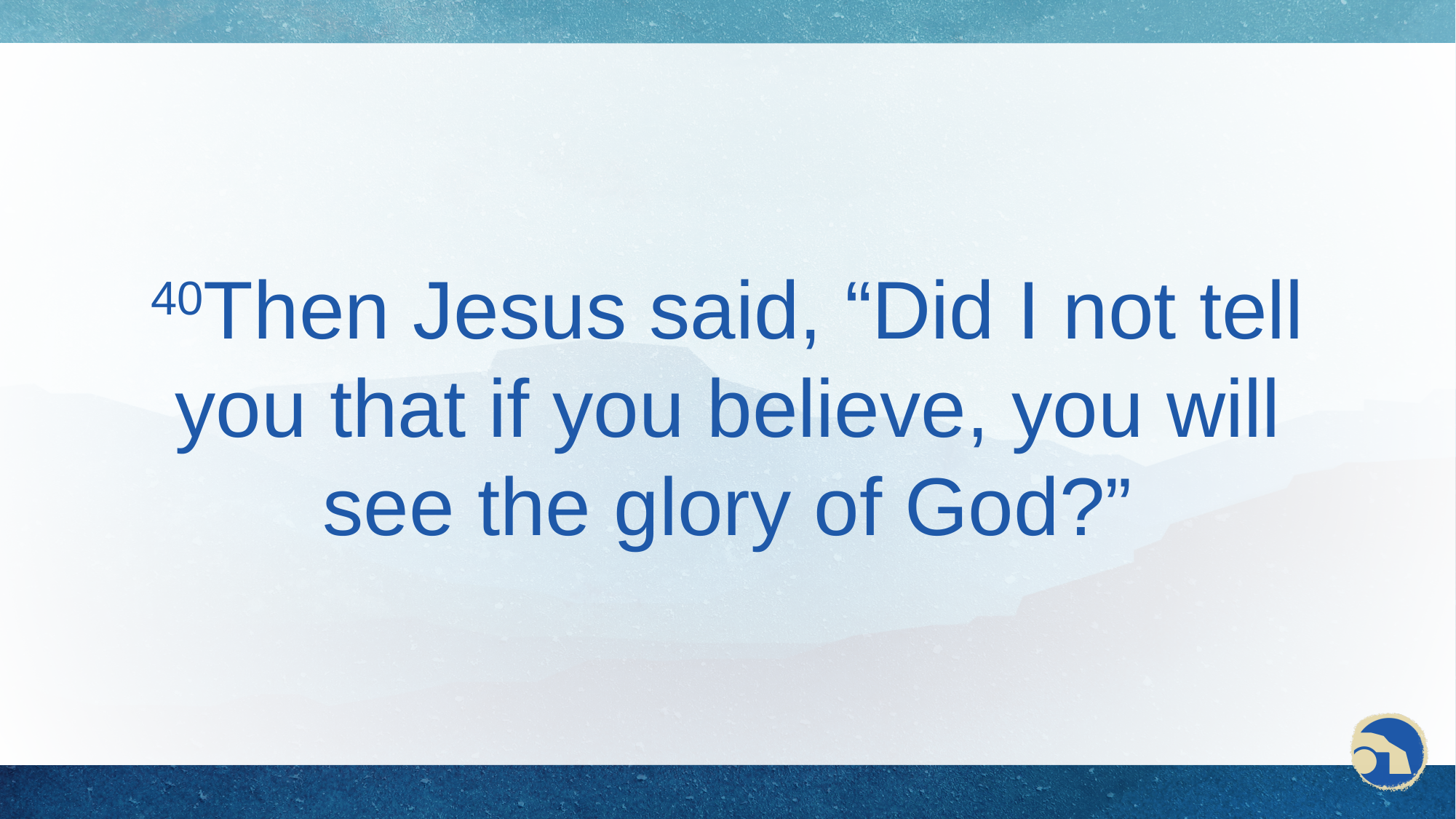

# 40Then Jesus said, “Did I not tell you that if you believe, you will see the glory of God?”